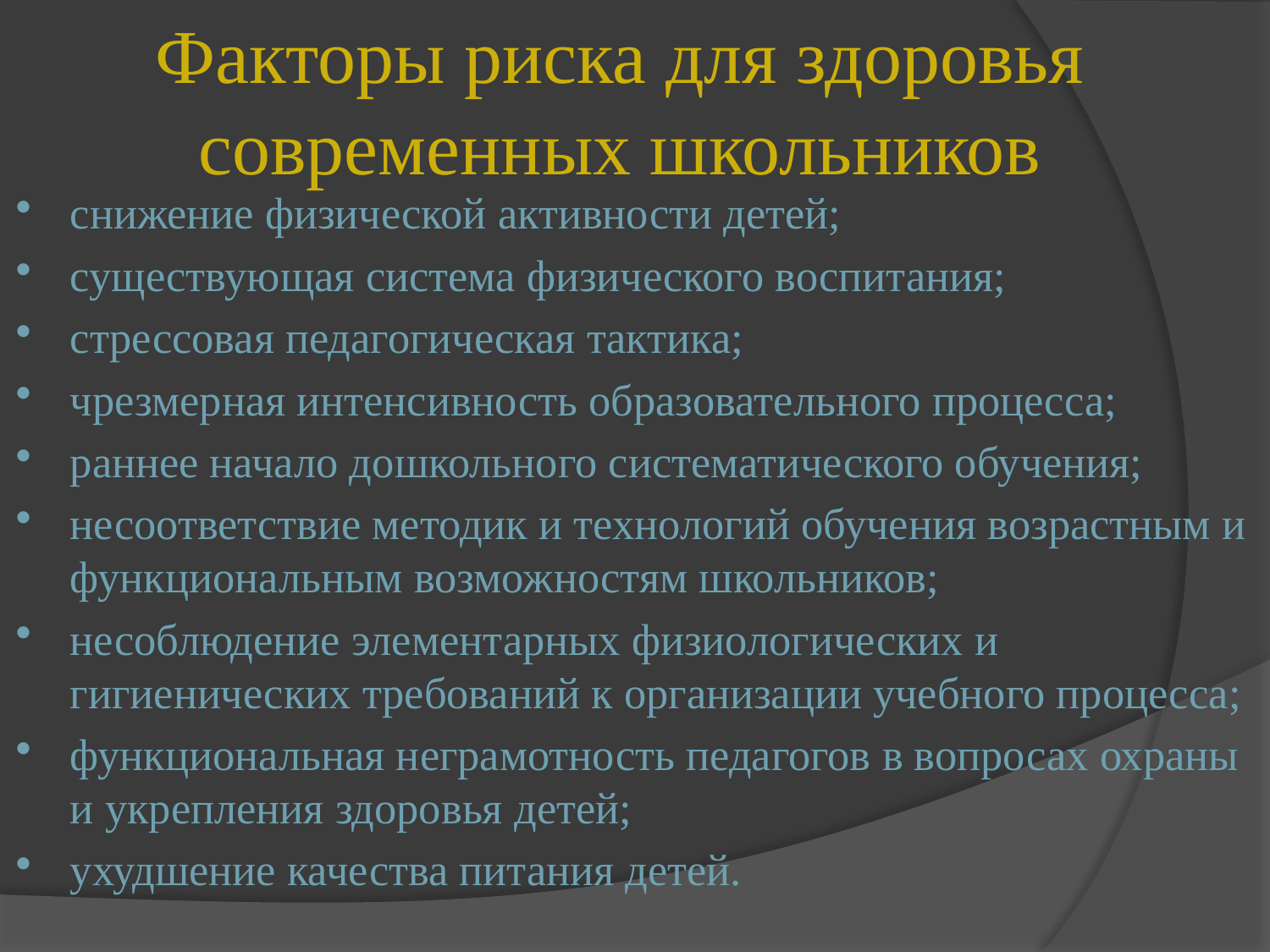

# Факторы риска для здоровья современных школьников
снижение физической активности детей;
существующая система физического воспитания;
стрессовая педагогическая тактика;
чрезмерная интенсивность образовательного процесса;
раннее начало дошкольного систематического обучения;
несоответствие методик и технологий обучения возрастным и функциональным возможностям школьников;
несоблюдение элементарных физиологических и гигиенических требований к организации учебного процесса;
функциональная неграмотность педагогов в вопросах охраны и укрепления здоровья детей;
ухудшение качества питания детей.